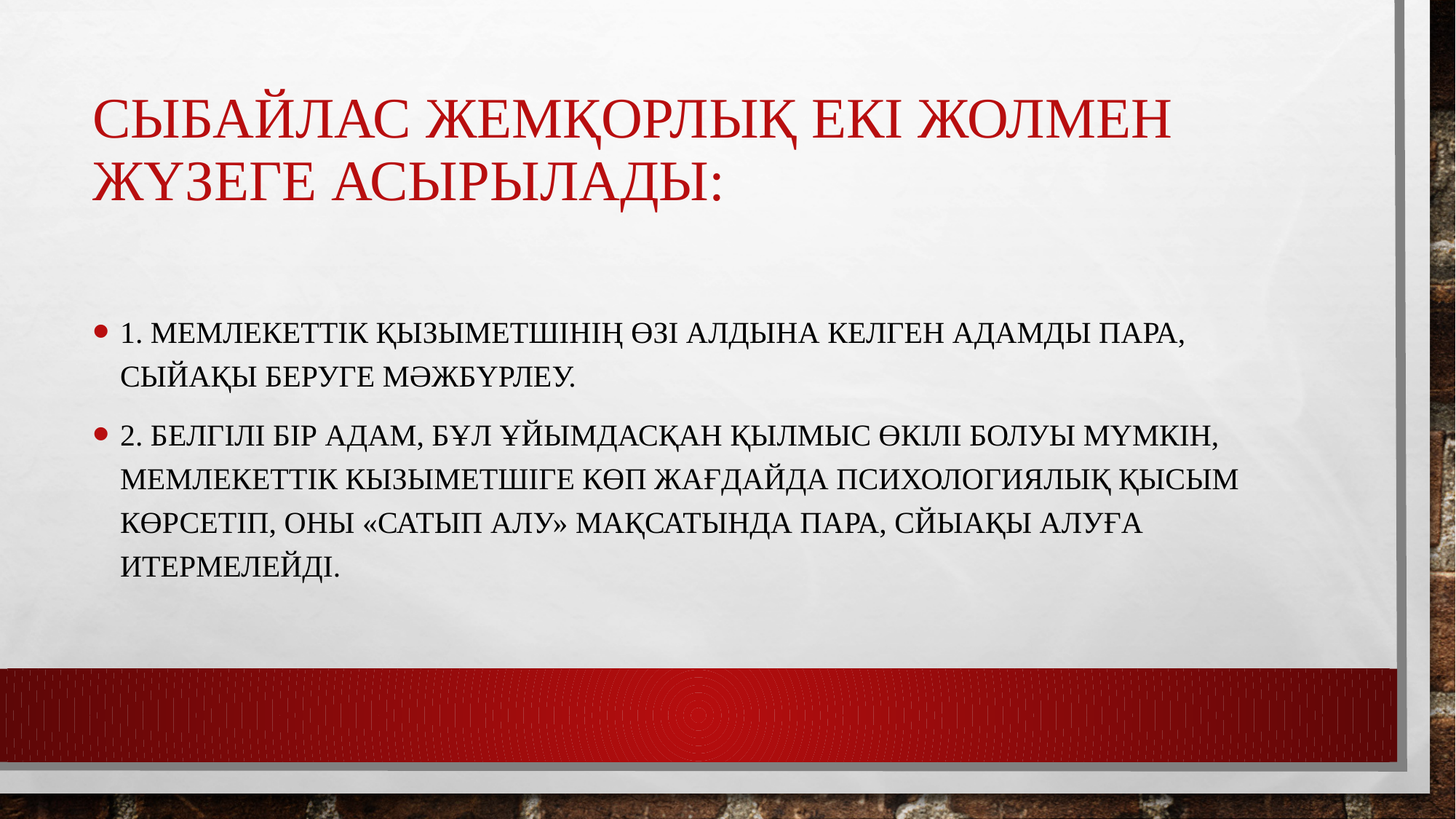

# Сыбайлас жемқорлық екі жолмен жүзеге асырылады:
1. Мемлекеттік қызыметшінің өзі алдына келген адамды пара, сыйақы беруге мәжбүрлеу.
2. Белгілі бір адам, бұл ұйымдасқан қылмыс өкілі болуы мүмкін, мемлекеттік кызыметшіге көп жағдайда психологиялық қысым көрсетіп, оны «сатып алу» мақсатында пара, сйыақы алуға итермелейді.